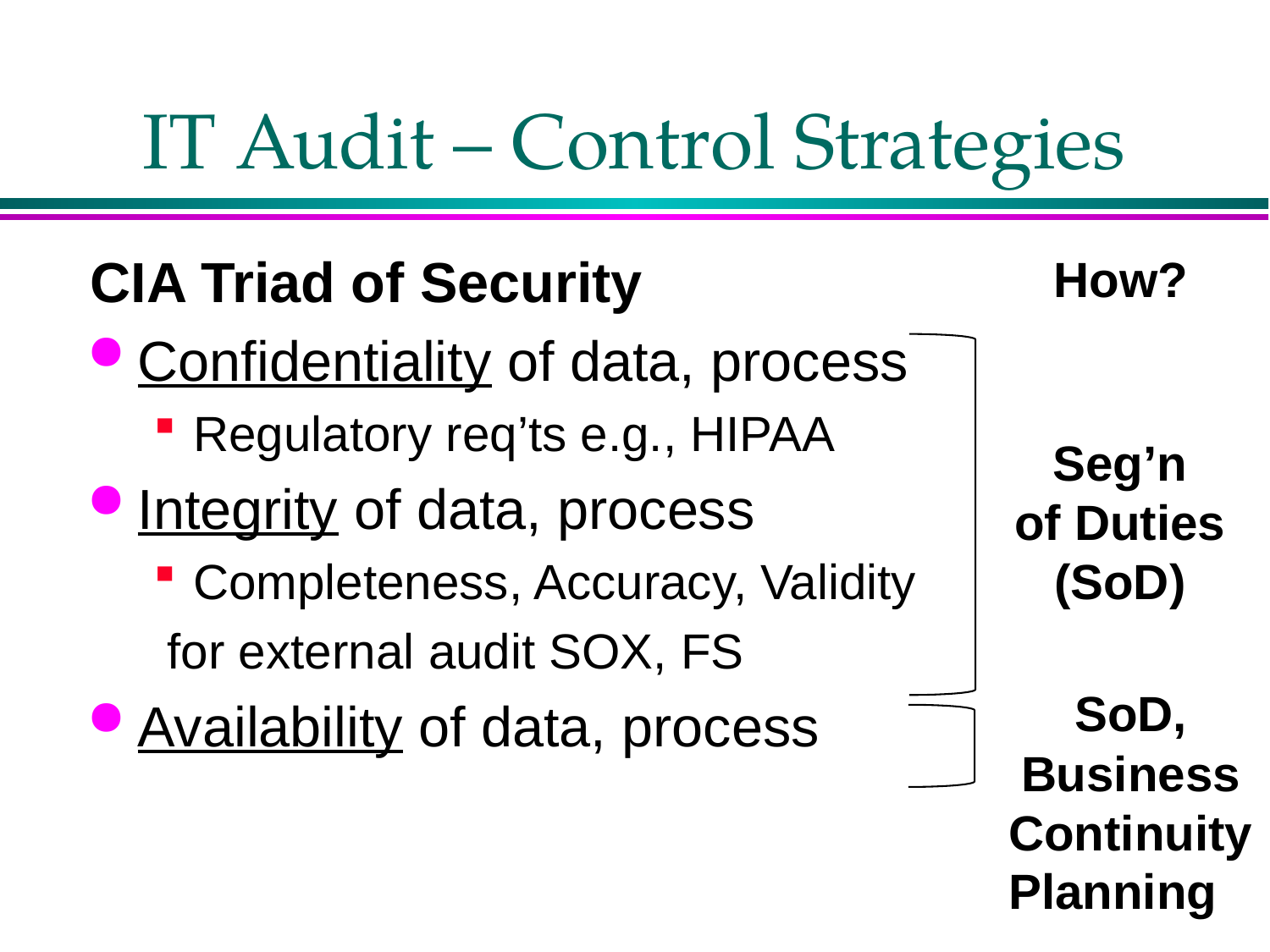

# IT Audit – Control Strategies
CIA Triad of Security
Confidentiality of data, process
Regulatory req’ts e.g., HIPAA
Integrity of data, process
Completeness, Accuracy, Validity
 for external audit SOX, FS
Availability of data, process
How?

Seg’n
of Duties
(SoD)
SoD,
Business
Continuity
Planning